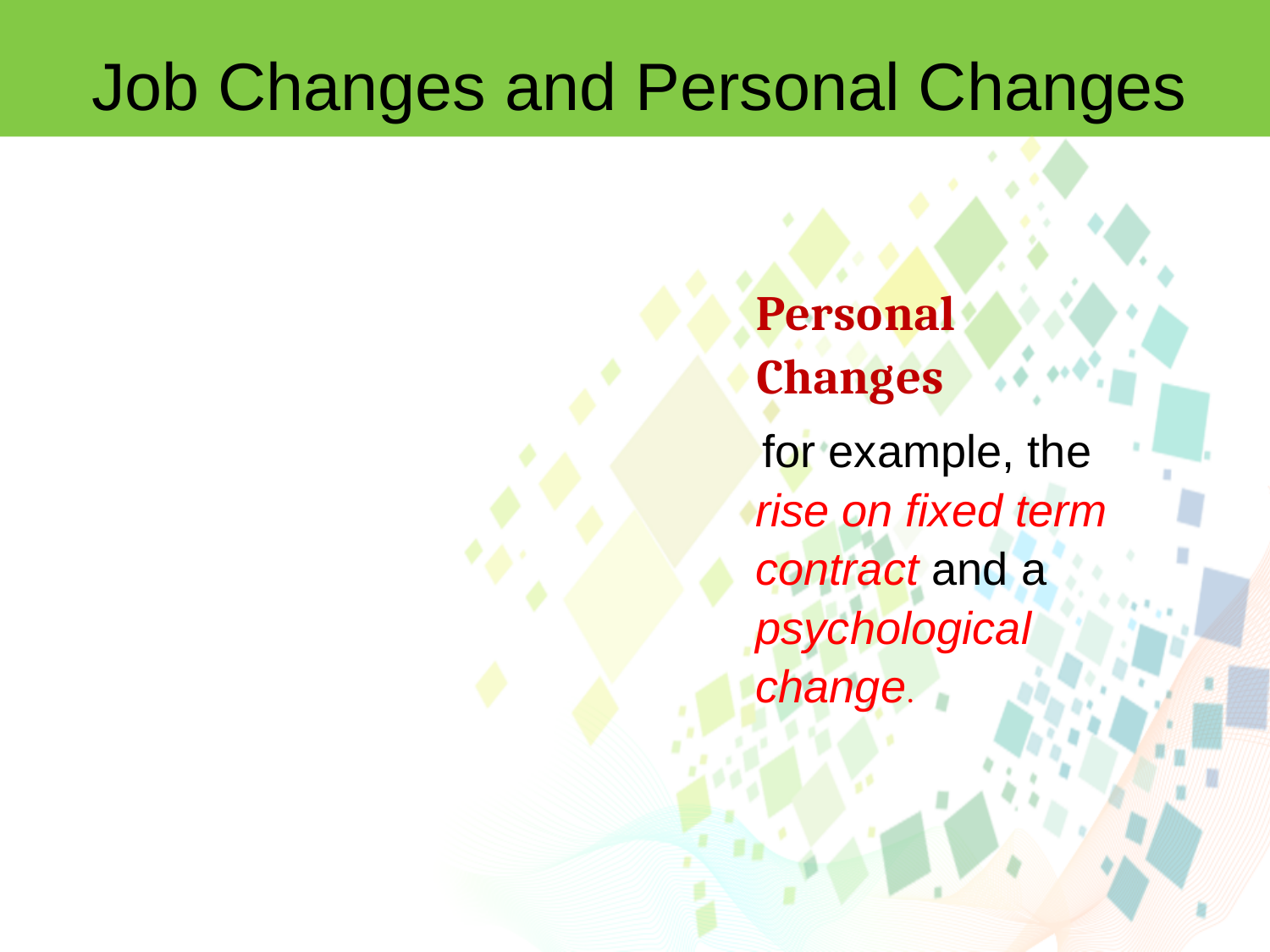

Job Changes and Personal Changes
Personal Changes
 for example, the rise on fixed term contract and a psychological change.